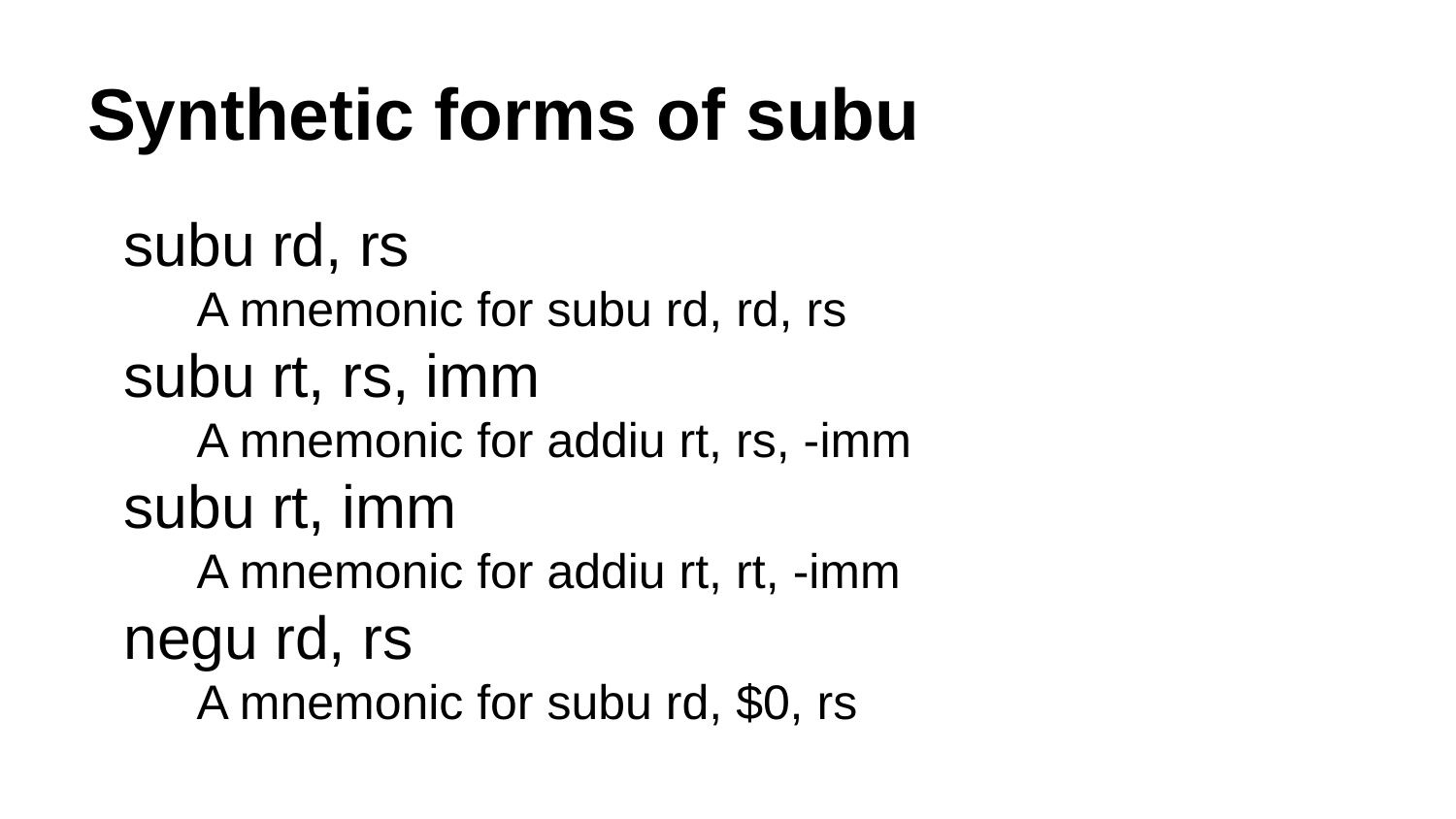

# Synthetic forms of subu
subu rd, rs
A mnemonic for subu rd, rd, rs
subu rt, rs, imm
A mnemonic for addiu rt, rs, -imm
subu rt, imm
A mnemonic for addiu rt, rt, -imm
negu rd, rs
A mnemonic for subu rd, $0, rs